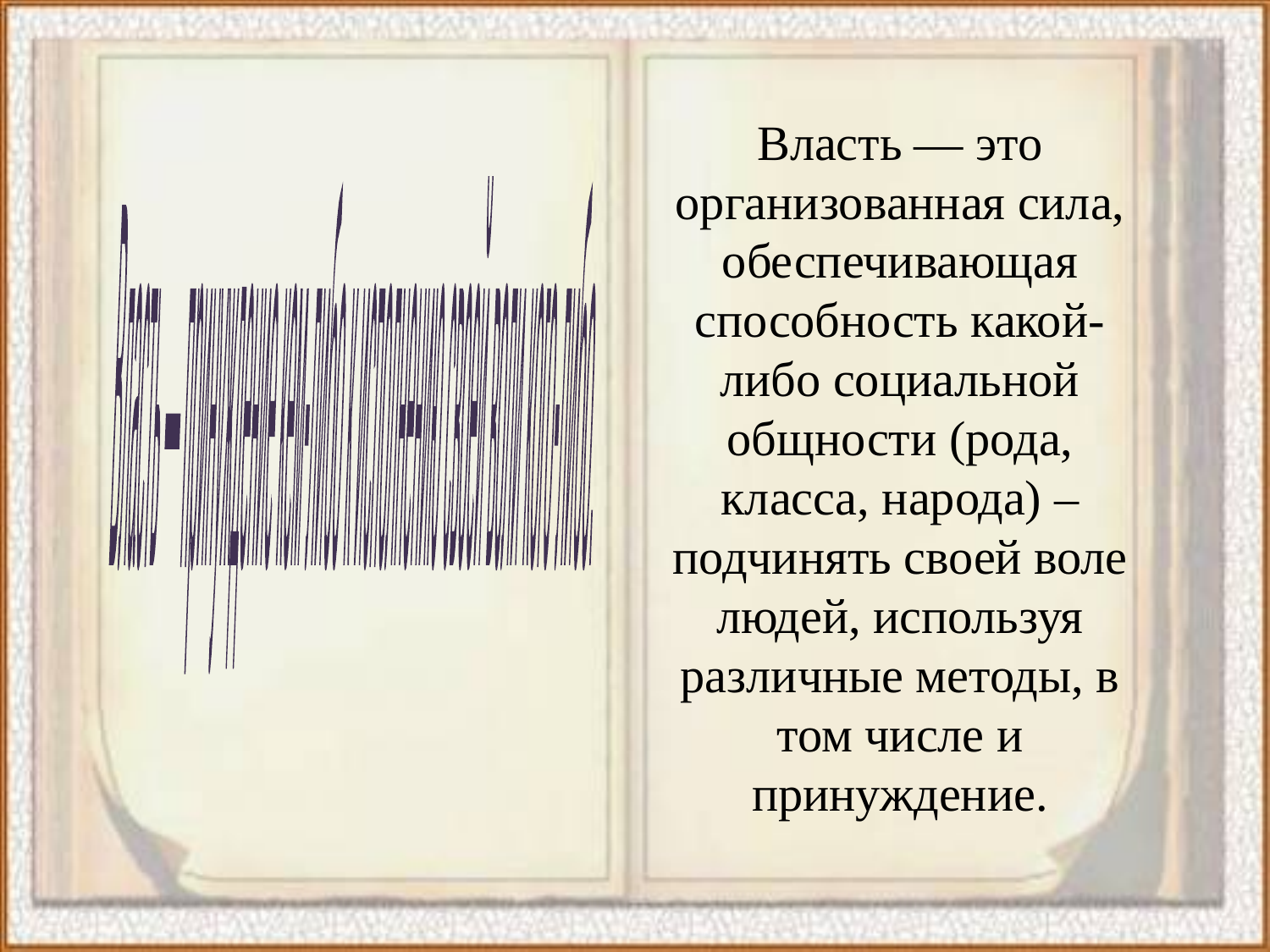

Власть — это организованная сила, обеспечивающая способность какой-либо социальной общности (рода, класса, народа) – подчинять своей воле людей, используя различные методы, в том числе и принуждение.
Власть — принуждение кем-либо к исполнению своей воли кого-либо.